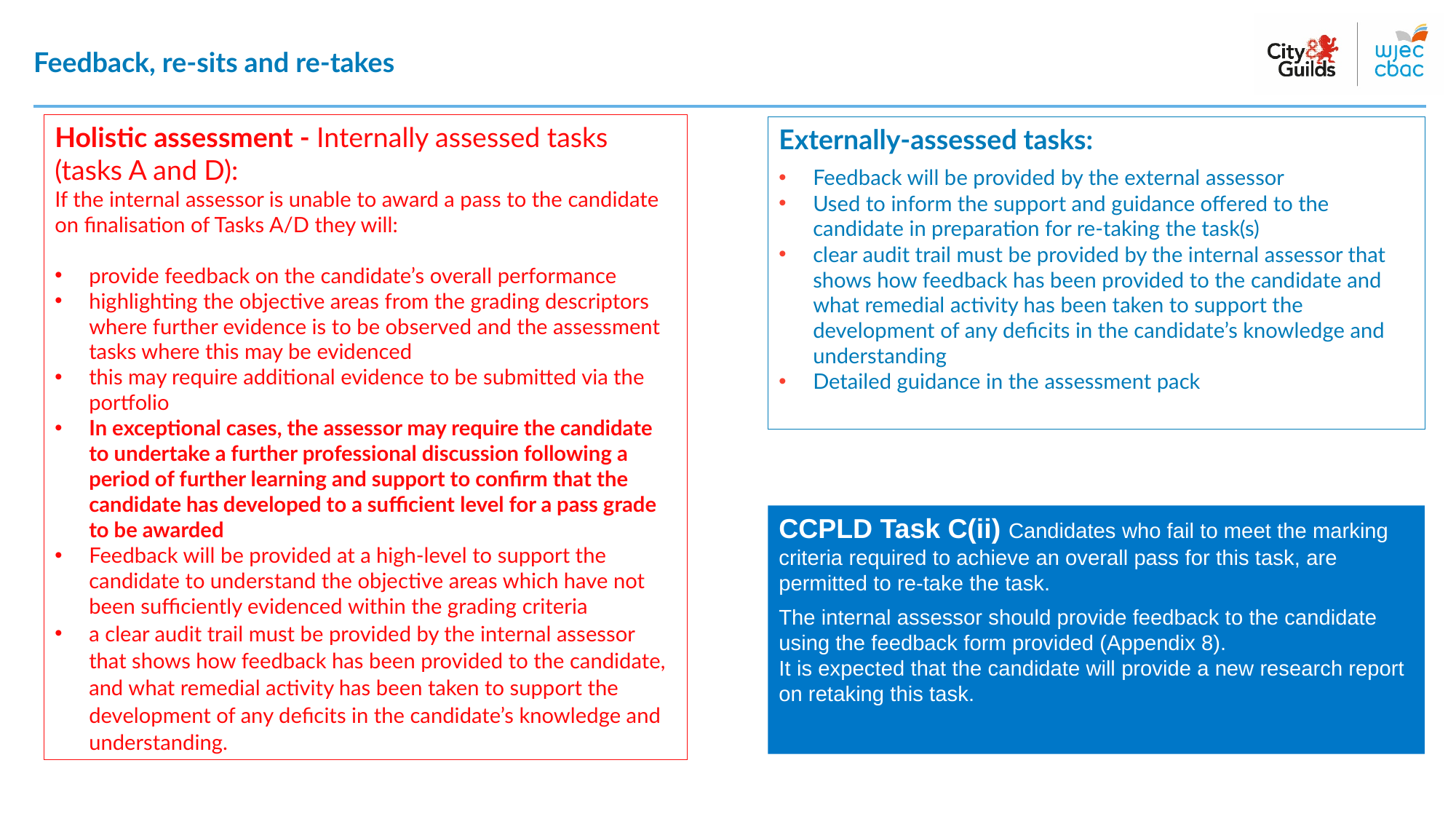

# Feedback, re-sits and re-takes
Holistic assessment - Internally assessed tasks (tasks A and D):
If the internal assessor is unable to award a pass to the candidate on finalisation of Tasks A/D they will:

provide feedback on the candidate’s overall performance
highlighting the objective areas from the grading descriptors where further evidence is to be observed and the assessment tasks where this may be evidenced
this may require additional evidence to be submitted via the portfolio
In exceptional cases, the assessor may require the candidate to undertake a further professional discussion following a period of further learning and support to confirm that the candidate has developed to a sufficient level for a pass grade to be awarded
Feedback will be provided at a high-level to support the candidate to understand the objective areas which have not been sufficiently evidenced within the grading criteria
a clear audit trail must be provided by the internal assessor that shows how feedback has been provided to the candidate, and what remedial activity has been taken to support the development of any deficits in the candidate’s knowledge and understanding.
Externally-assessed tasks:
Feedback will be provided by the external assessor
Used to inform the support and guidance offered to the candidate in preparation for re-taking the task(s)
clear audit trail must be provided by the internal assessor that shows how feedback has been provided to the candidate and what remedial activity has been taken to support the development of any deficits in the candidate’s knowledge and understanding
Detailed guidance in the assessment pack
CCPLD Task C(ii) Candidates who fail to meet the marking criteria required to achieve an overall pass for this task, are permitted to re-take the task.
The internal assessor should provide feedback to the candidate using the feedback form provided (Appendix 8).
It is expected that the candidate will provide a new research report on retaking this task.